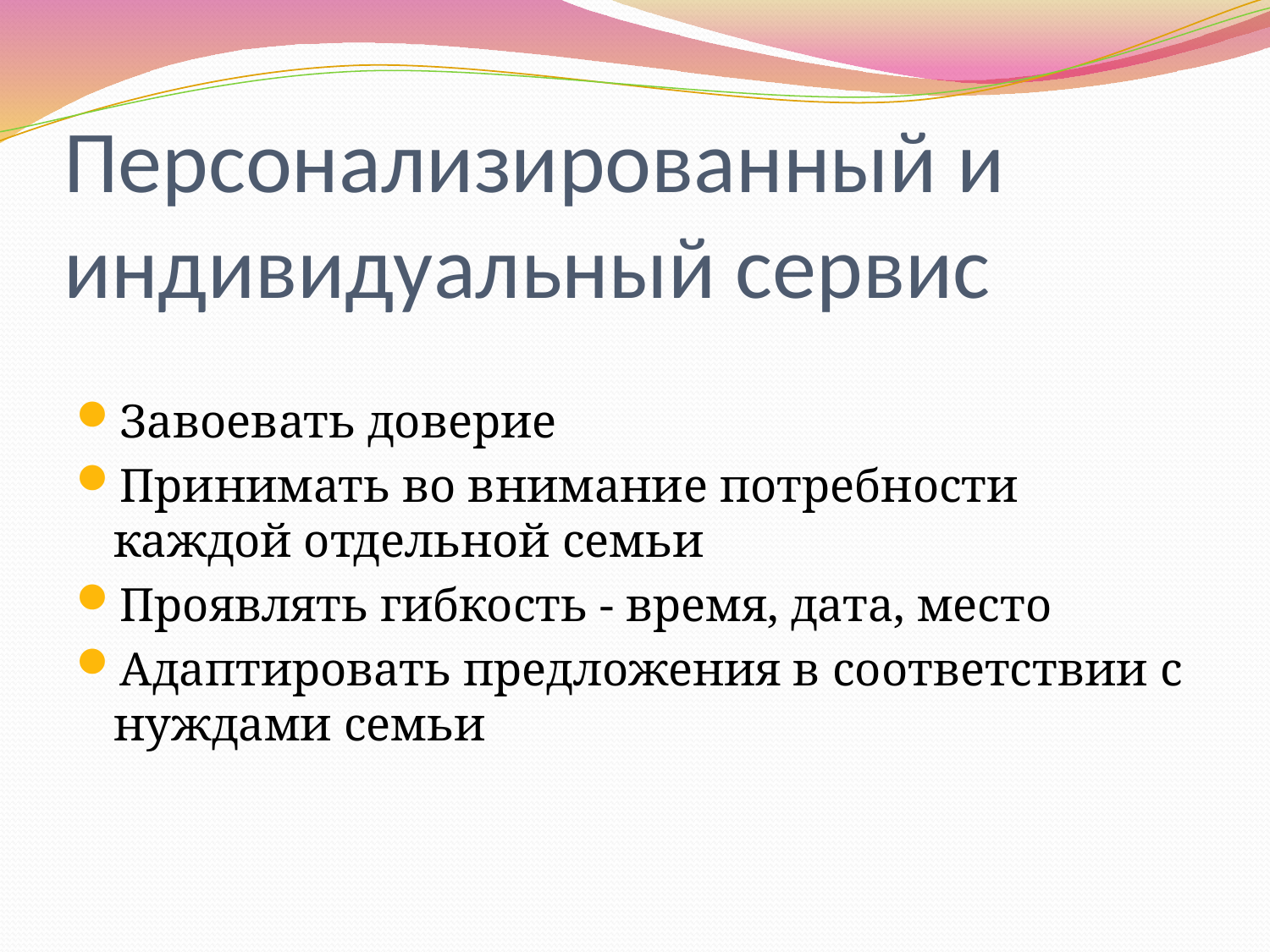

# Персонализированный и индивидуальный сервис
Завоевать доверие
Принимать во внимание потребности каждой отдельной семьи
Проявлять гибкость - время, дата, место
Адаптировать предложения в соответствии с нуждами семьи